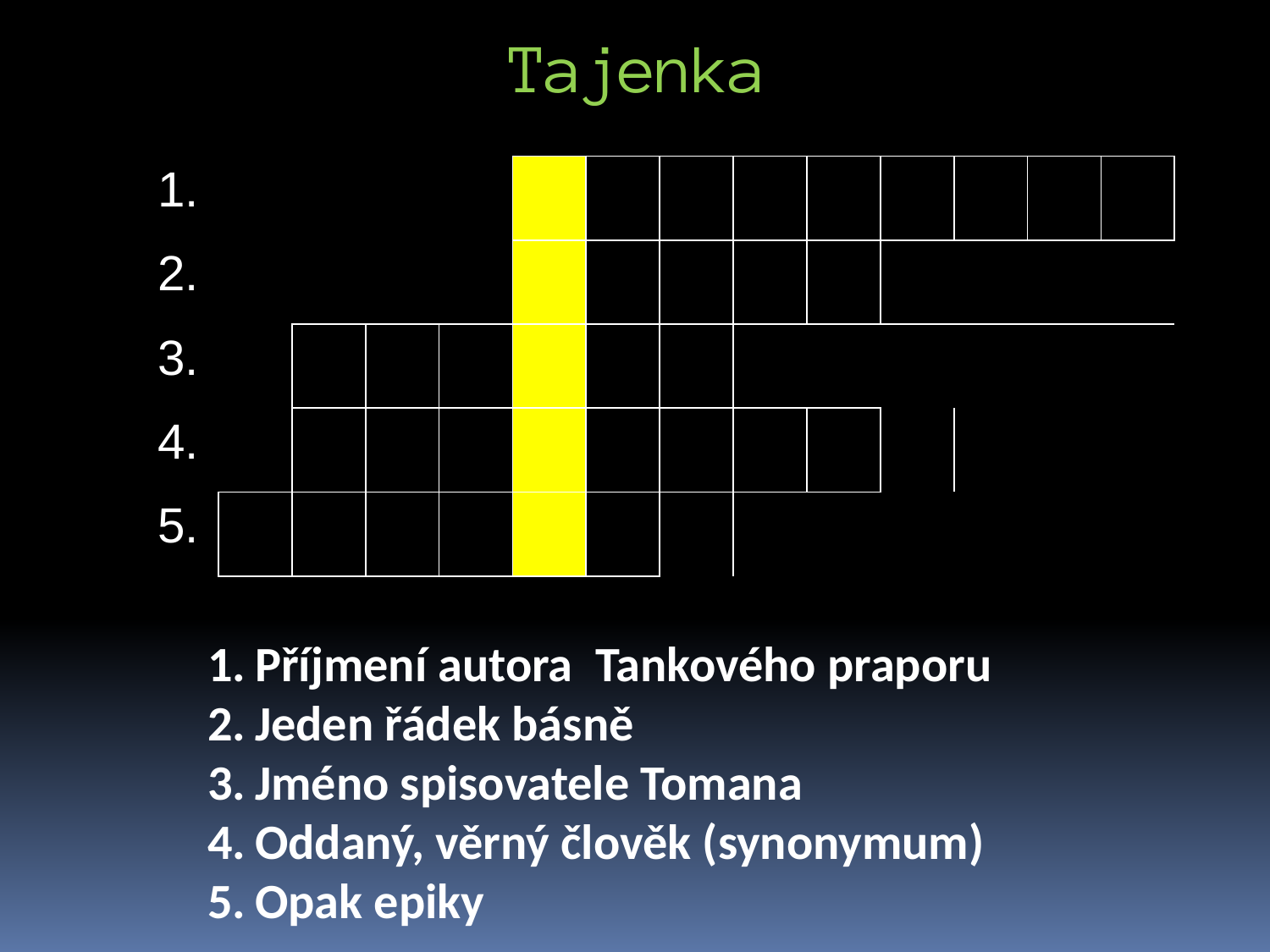

# Tajenka
| 1. |  |  |  |  |  |  |  |  |  |  |  |  |  |
| --- | --- | --- | --- | --- | --- | --- | --- | --- | --- | --- | --- | --- | --- |
| 2. |  |  |  |  |  |  |  |  |  |  |  |  |  |
| 3. |  |  |  |  |  |  |  |  |  |  |  |  |  |
| 4. |  |  |  |  |  |  |  |  |  |  |  |  |  |
| 5. |  |  |  |  |  |  |  |  |  |  |  |  |  |
Příjmení autora  Tankového praporu
Jeden řádek básně
Jméno spisovatele Tomana
Oddaný, věrný člověk (synonymum)
Opak epiky